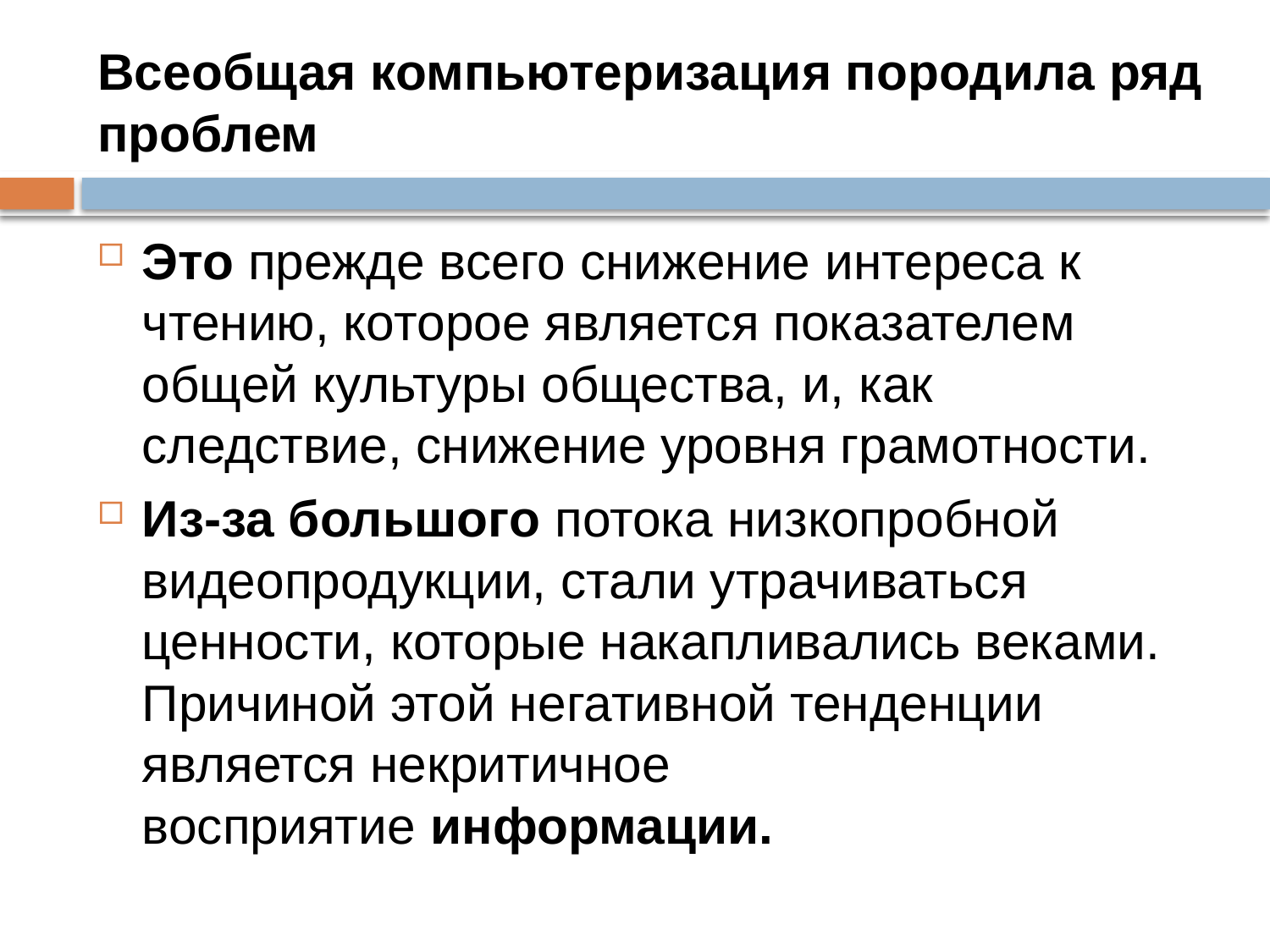

# Всеобщая компьютеризация породила ряд проблем
Это прежде всего снижение интереса к чтению, которое является показателем общей культуры общества, и, как следствие, снижение уровня грамотности.
Из-за большого потока низкопробной видеопродукции, стали утрачиваться ценности, которые накапливались веками. Причиной этой негативной тенденции является некритичное восприятие информации.